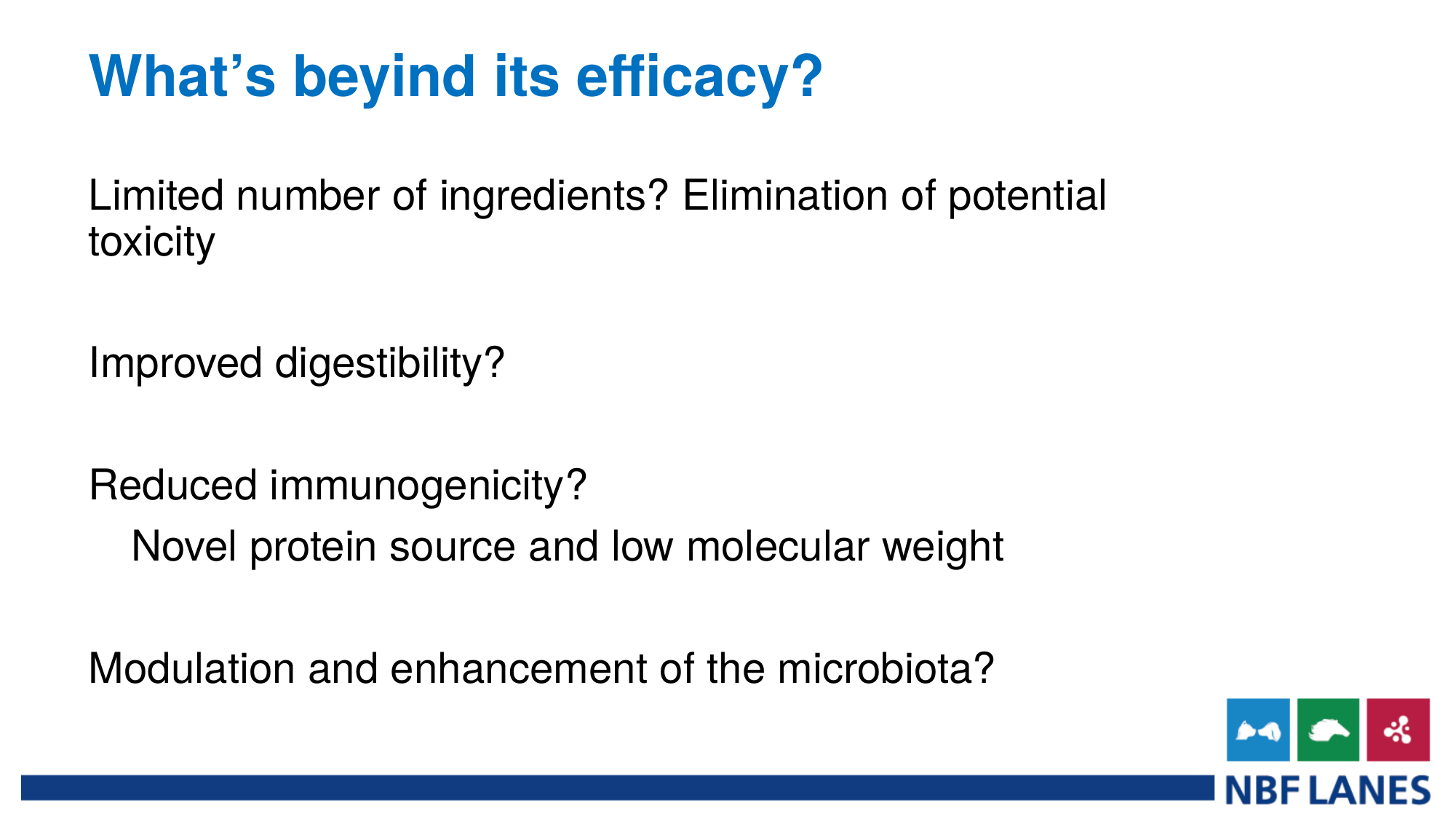

# What’s beyind its efficacy?
Limited number of ingredients? Elimination of potential toxicity

Improved digestibility?

Reduced immunogenicity?
 Novel protein source and low molecular weight

Modulation and enhancement of the microbiota?